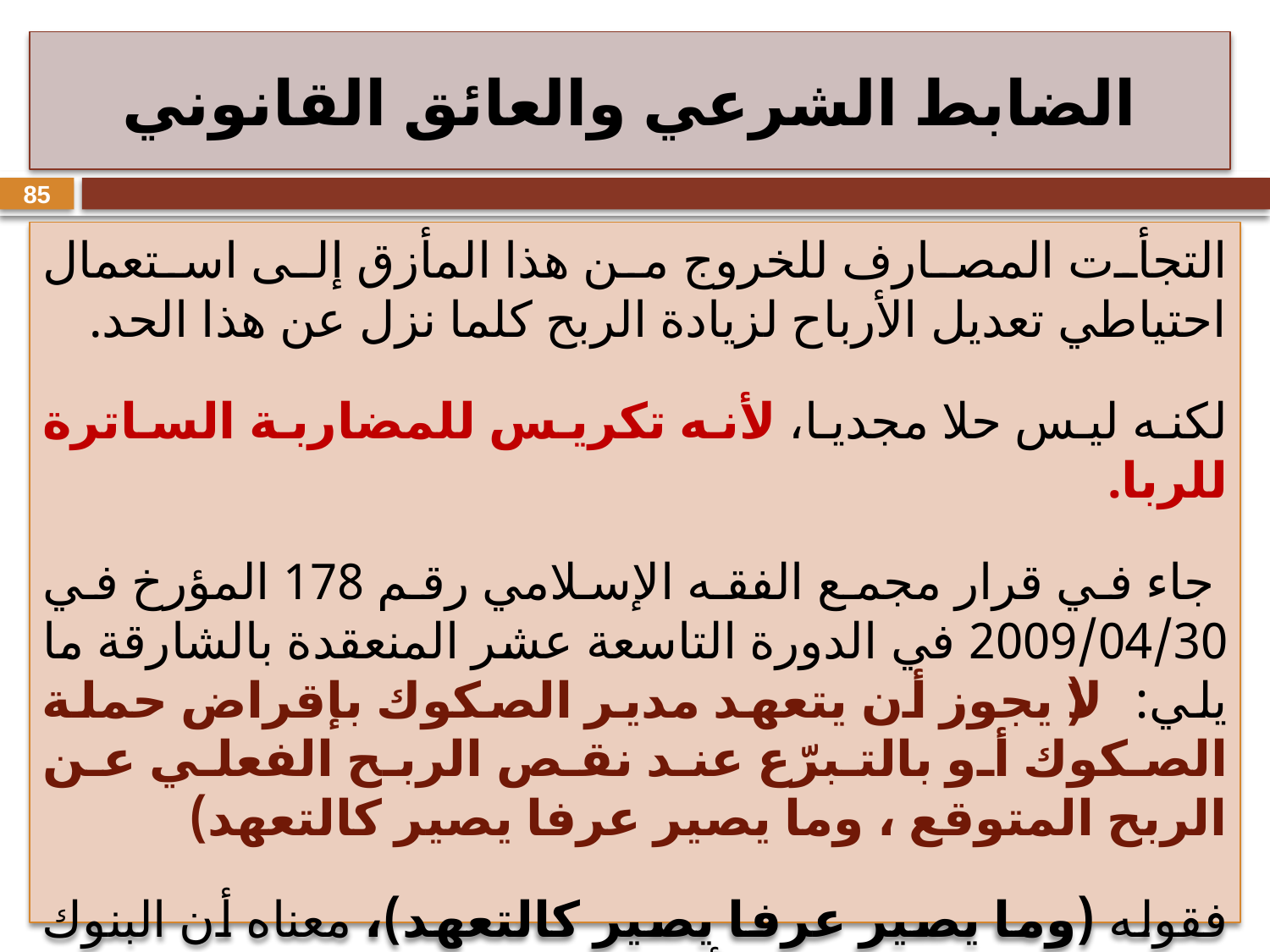

# الضابط الشرعي والعائق القانوني
85
التجأت المصارف للخروج من هذا المأزق إلى استعمال احتياطي تعديل الأرباح لزيادة الربح كلما نزل عن هذا الحد.
لكنه ليس حلا مجديا، لأنه تكريس للمضاربة الساترة للربا.
 جاء في قرار مجمع الفقه الإسلامي رقم 178 المؤرخ في 2009/04/30 في الدورة التاسعة عشر المنعقدة بالشارقة ما يلي: (لا يجوز أن يتعهد مدير الصكوك بإقراض حملة الصكوك أو بالتبرّع عند نقص الربح الفعلي عن الربح المتوقع ، وما يصير عرفا يصير كالتعهد)
فقوله (وما يصير عرفا يصير كالتعهد)، معناه أن البنوك حين تعوّد حرفاءها على أنه لا خسارة، فهذا يصير كالتعهد الكتابي المضمّن بعقد المضاربة.
المادة العلمية - دورة إعداد مستشاري التحكيم في المالية الإسلامية - محمد علي بحروني